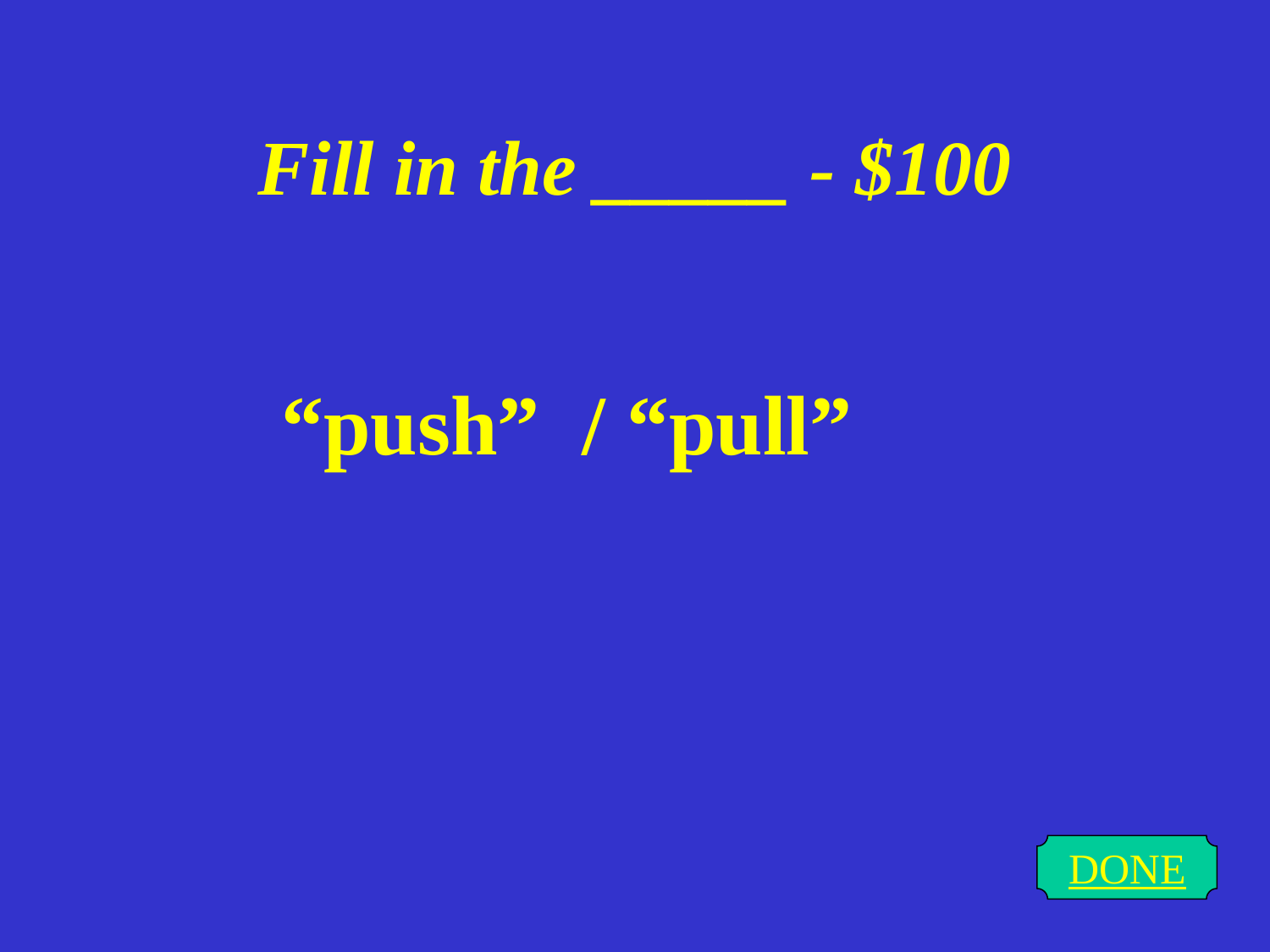

# Fill in the _____ - $100
“push”  / “pull”

DONE